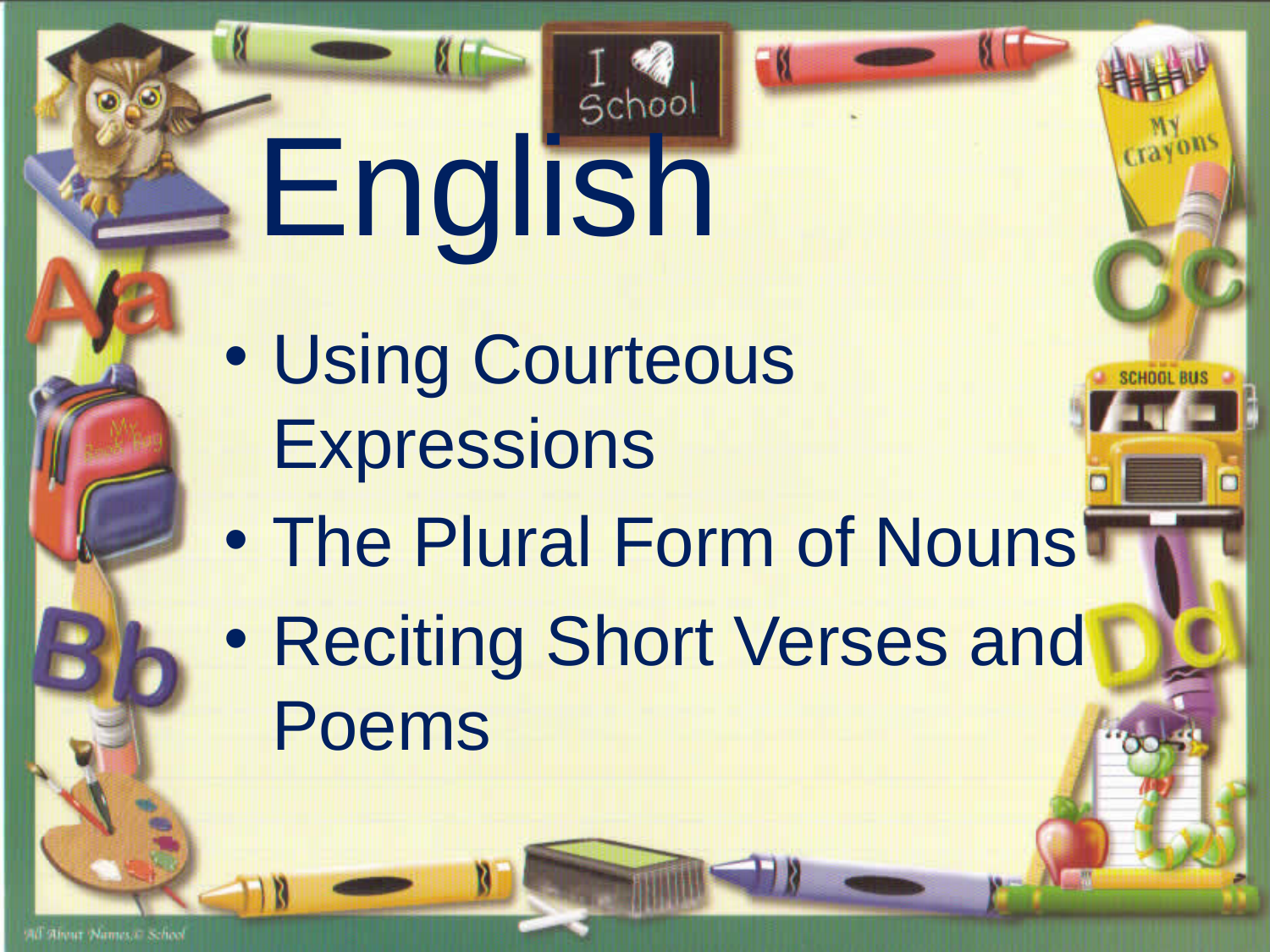

# English
Using Courteous Expressions
The Plural Form of Nouns
Reciting Short Verses and Poems